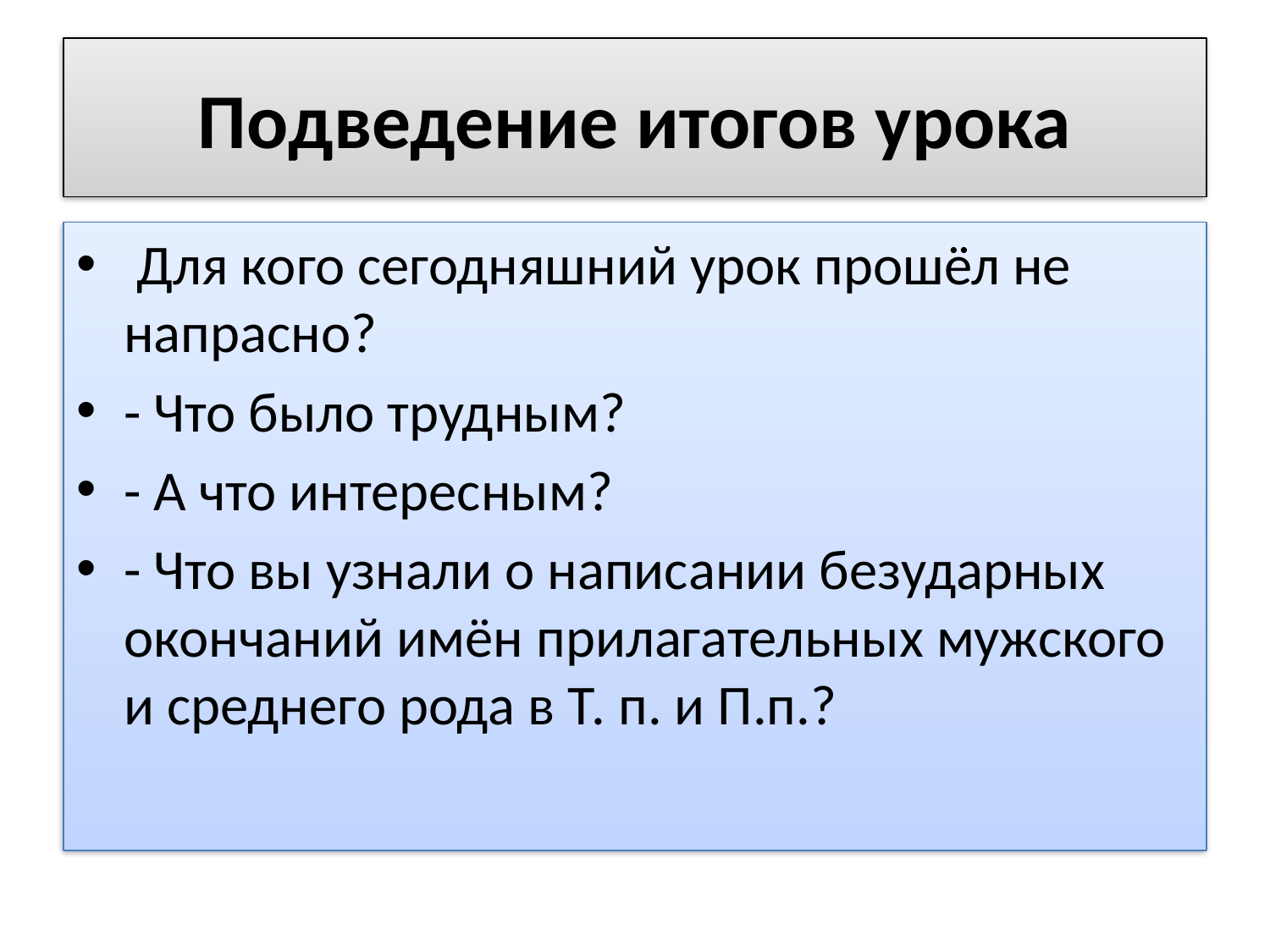

# Подведение итогов урока
 Для кого сегодняшний урок прошёл не напрасно?
- Что было трудным?
- А что интересным?
- Что вы узнали о написании безударных окончаний имён прилагательных мужского и среднего рода в Т. п. и П.п.?